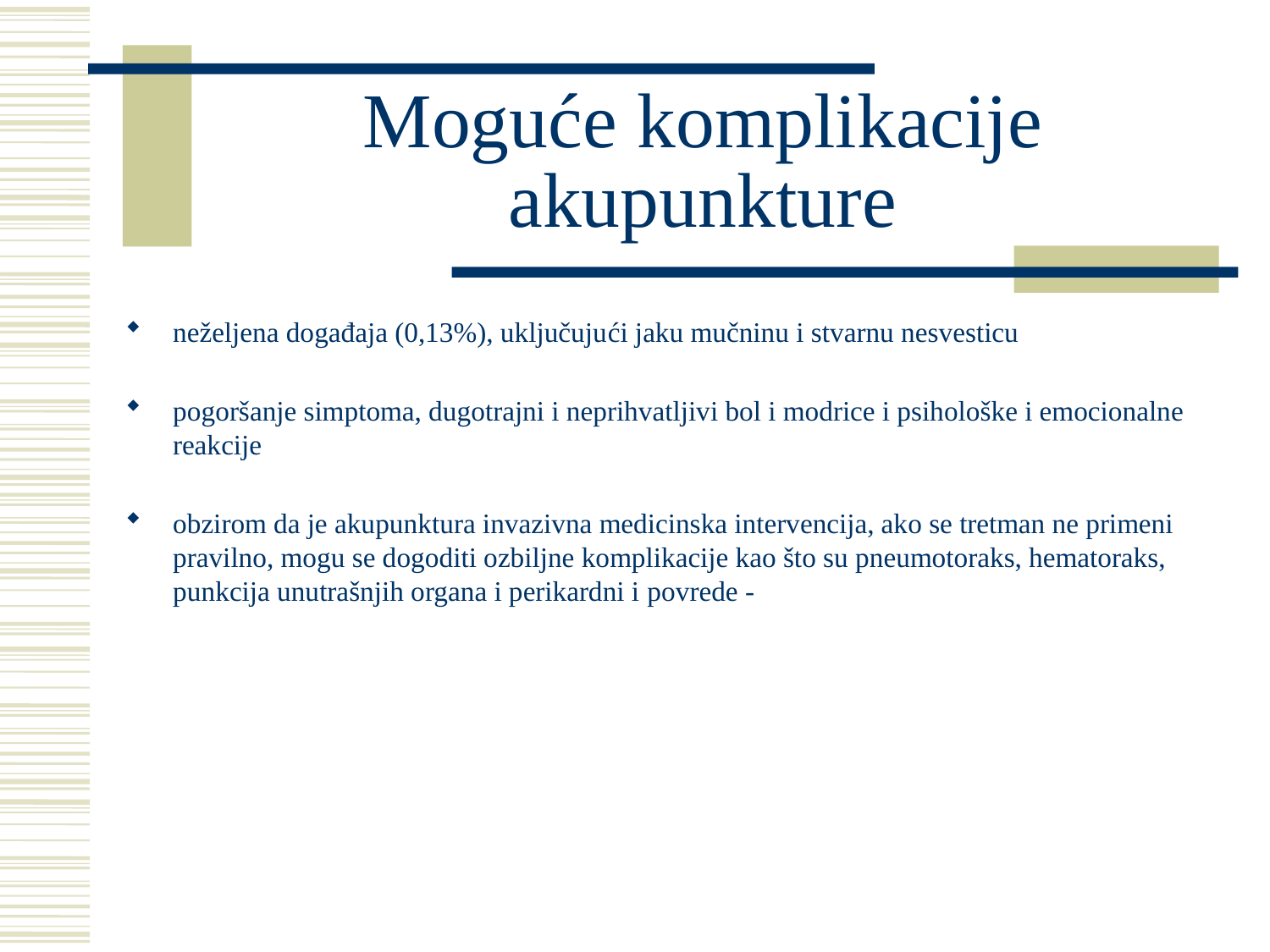

# Moguće komplikacije akupunkture
neželjena događaja (0,13%), uključujući jaku mučninu i stvarnu nesvesticu

pogoršanje simptoma, dugotrajni i neprihvatljivi bol i modrice i psihološke i emocionalne reakcije

obzirom da je akupunktura invazivna medicinska intervencija, ako se tretman ne primeni pravilno, mogu se dogoditi ozbiljne komplikacije kao što su pneumotoraks, hematoraks, punkcija unutrašnjih organa i perikardni i povrede -